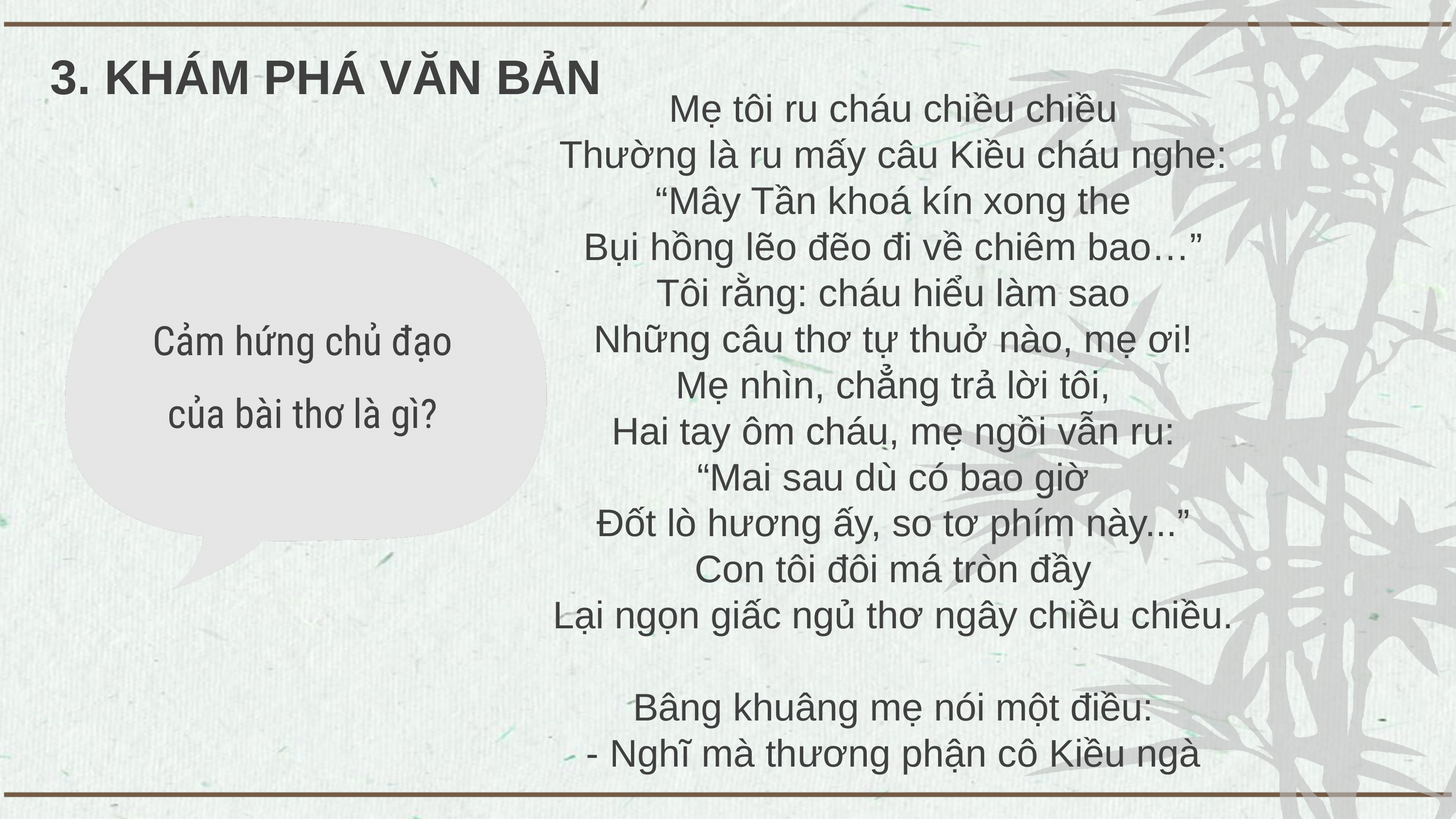

3. KHÁM PHÁ VĂN BẢN
Mẹ tôi ru cháu chiều chiều
Thường là ru mấy câu Kiều cháu nghe:
“Mây Tần khoá kín xong the
Bụi hồng lẽo đẽo đi về chiêm bao…”
Tôi rằng: cháu hiểu làm sao
Những câu thơ tự thuở nào, mẹ ơi!
Mẹ nhìn, chẳng trả lời tôi,
Hai tay ôm cháu, mẹ ngồi vẫn ru:
“Mai sau dù có bao giờ
Đốt lò hương ấy, so tơ phím này...”
Con tôi đôi má tròn đầy
Lại ngọn giấc ngủ thơ ngây chiều chiều.

Bâng khuâng mẹ nói một điều:
- Nghĩ mà thương phận cô Kiều ngà

Cảm hứng chủ đạo của bài thơ là gì?